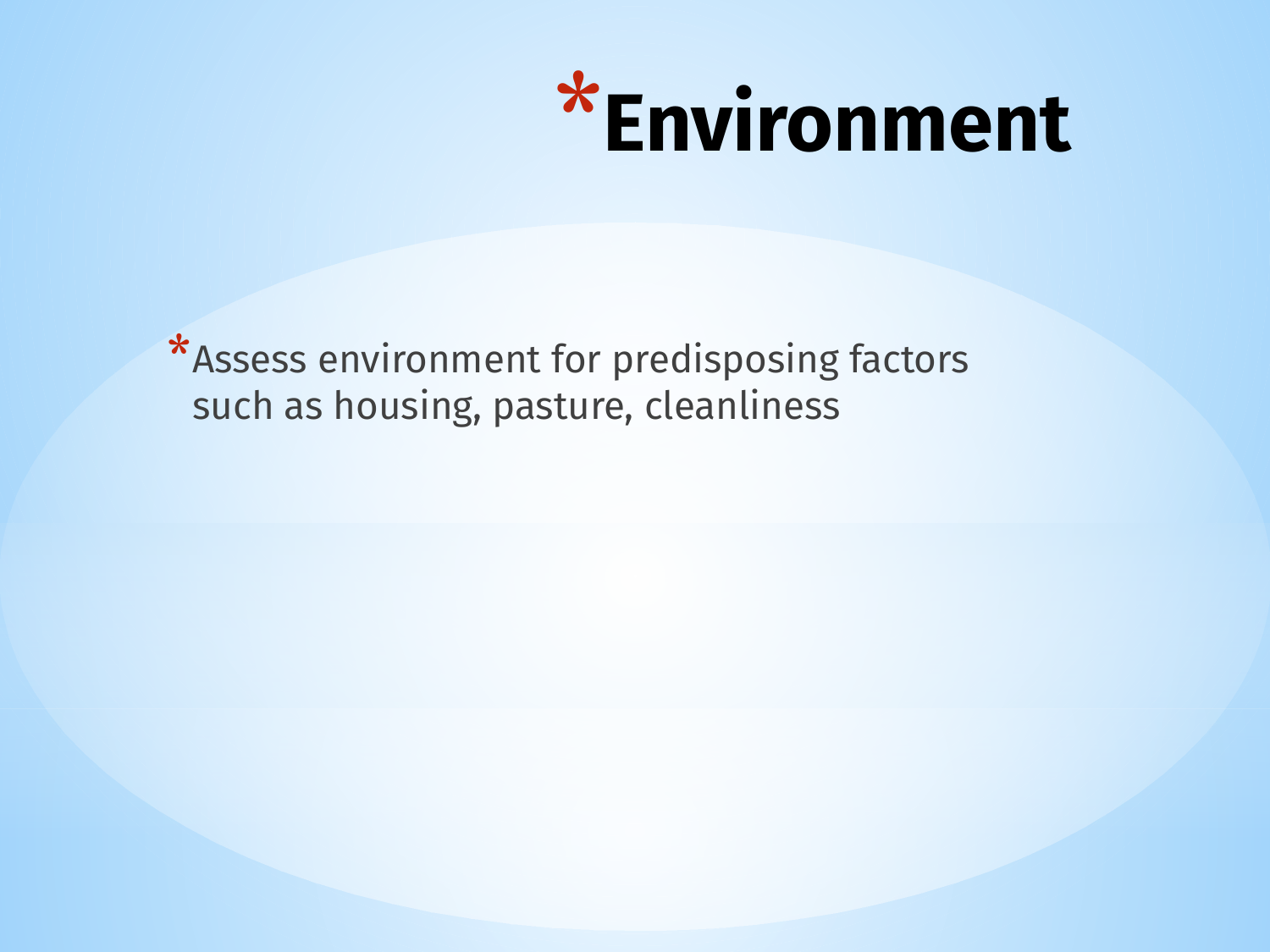

# Environment
Assess environment for predisposing factors such as housing, pasture, cleanliness